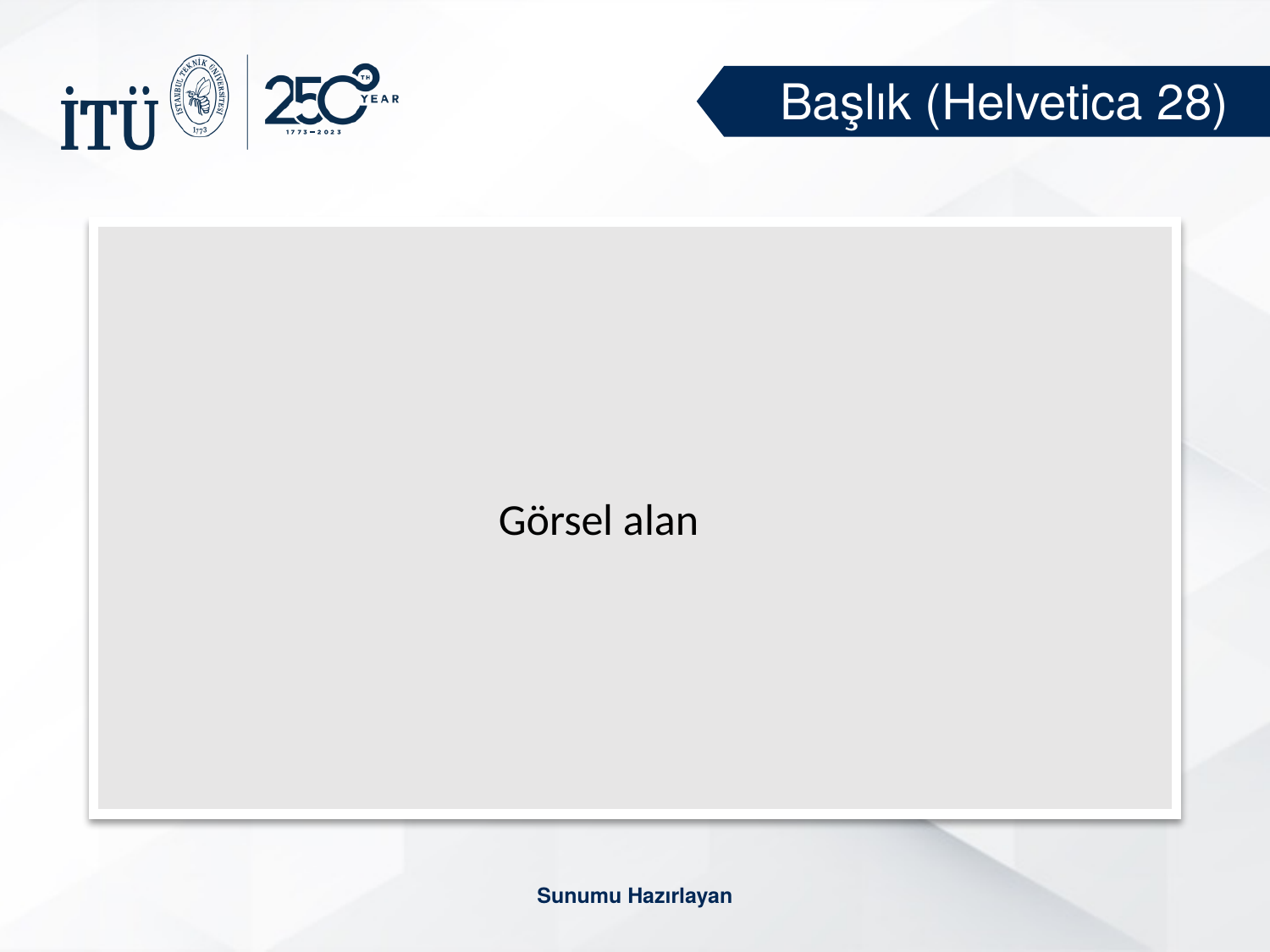

Başlık (Helvetica 28)

Görsel alan
Sunumu Hazırlayan